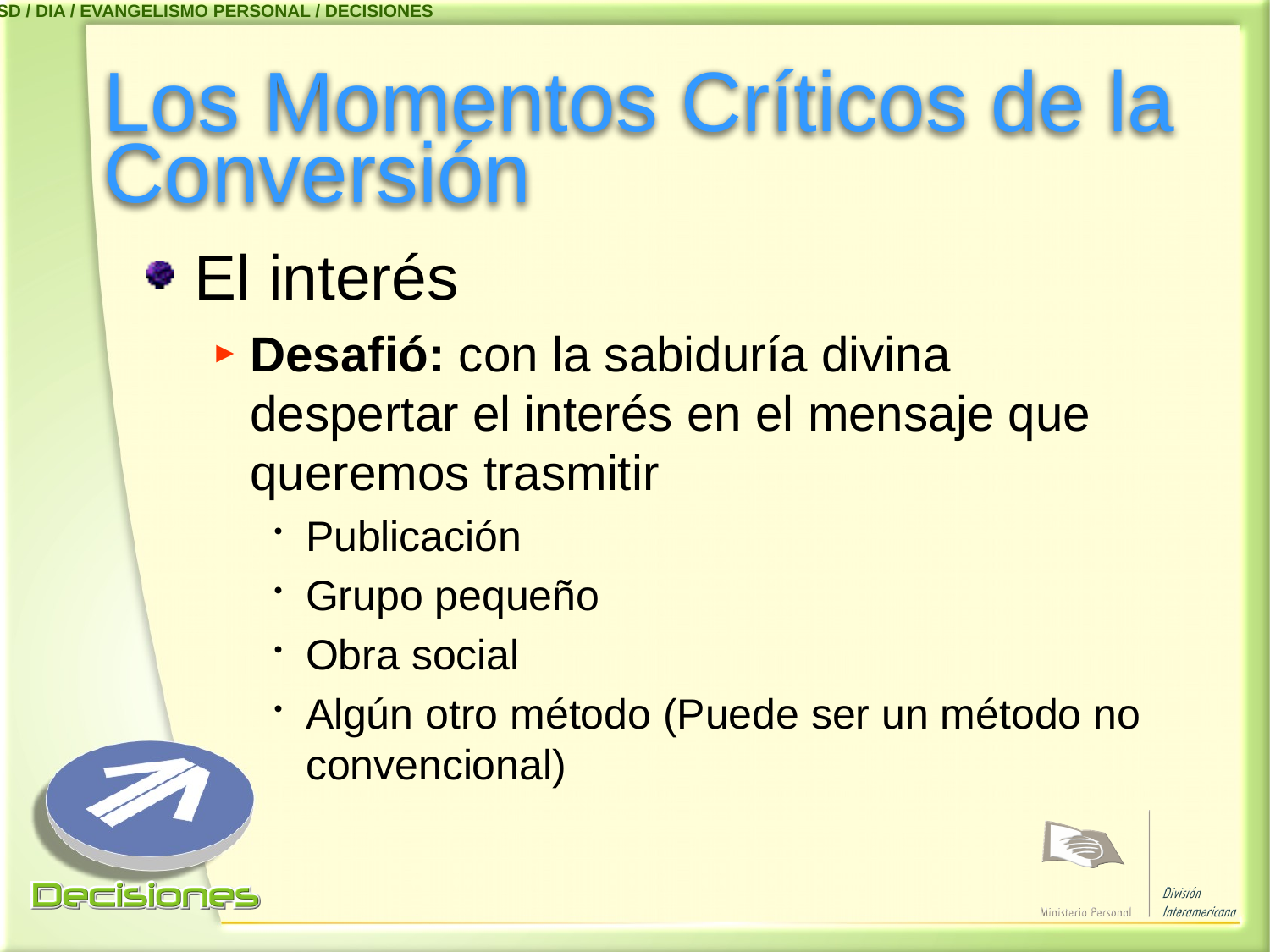

IASD / DIA / EVANGELISMO PERSONAL / DECISIONES
# Los Momentos Críticos de la Conversión
El interés
Desafió: con la sabiduría divina despertar el interés en el mensaje que queremos trasmitir
Publicación
Grupo pequeño
Obra social
Algún otro método (Puede ser un método no convencional)